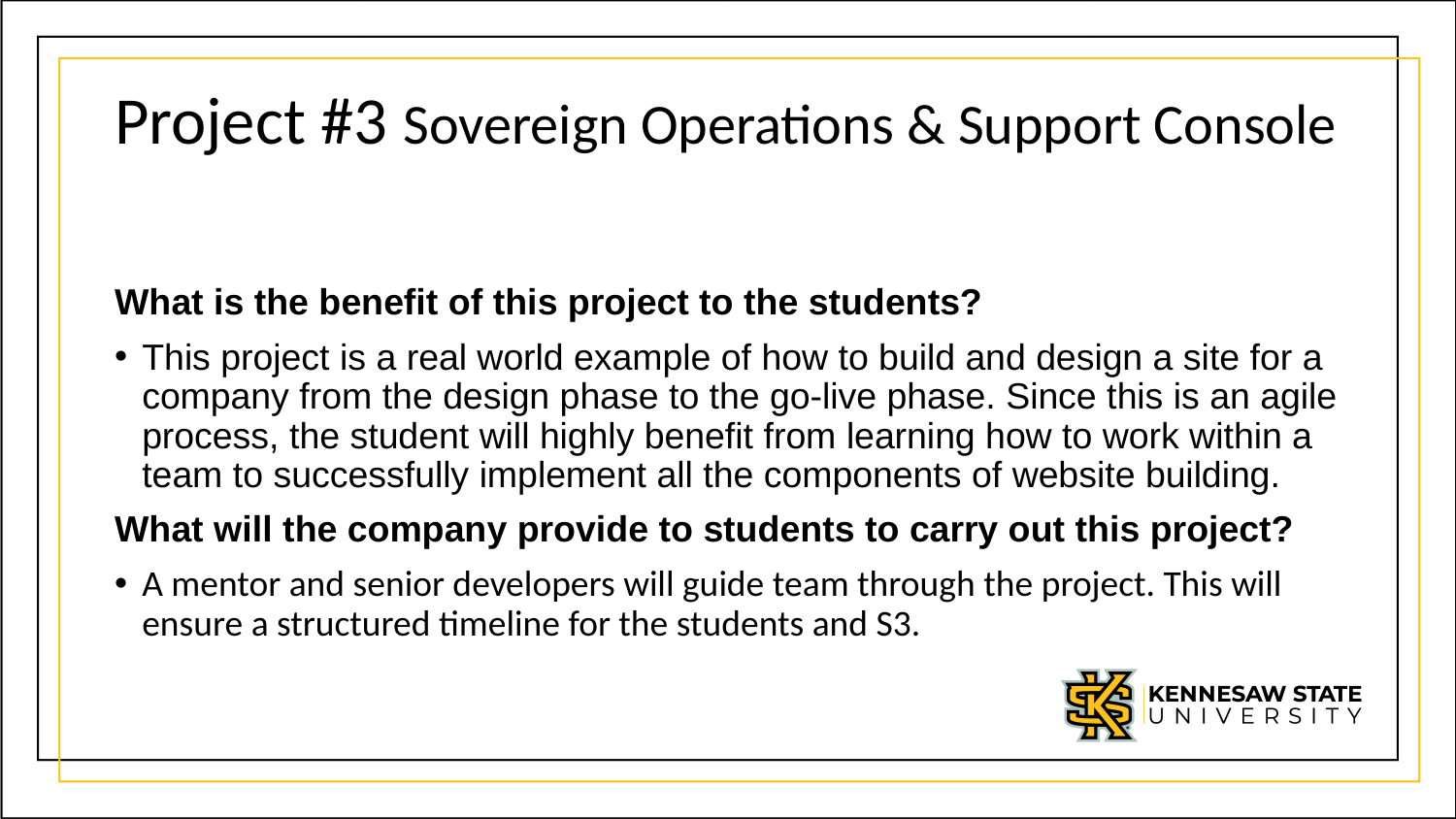

# Project #3 Sovereign Operations & Support Console

What is the benefit of this project to the students?
This project is a real world example of how to build and design a site for a company from the design phase to the go-live phase. Since this is an agile process, the student will highly benefit from learning how to work within a team to successfully implement all the components of website building.
What will the company provide to students to carry out this project?
A mentor and senior developers will guide team through the project. This will ensure a structured timeline for the students and S3.